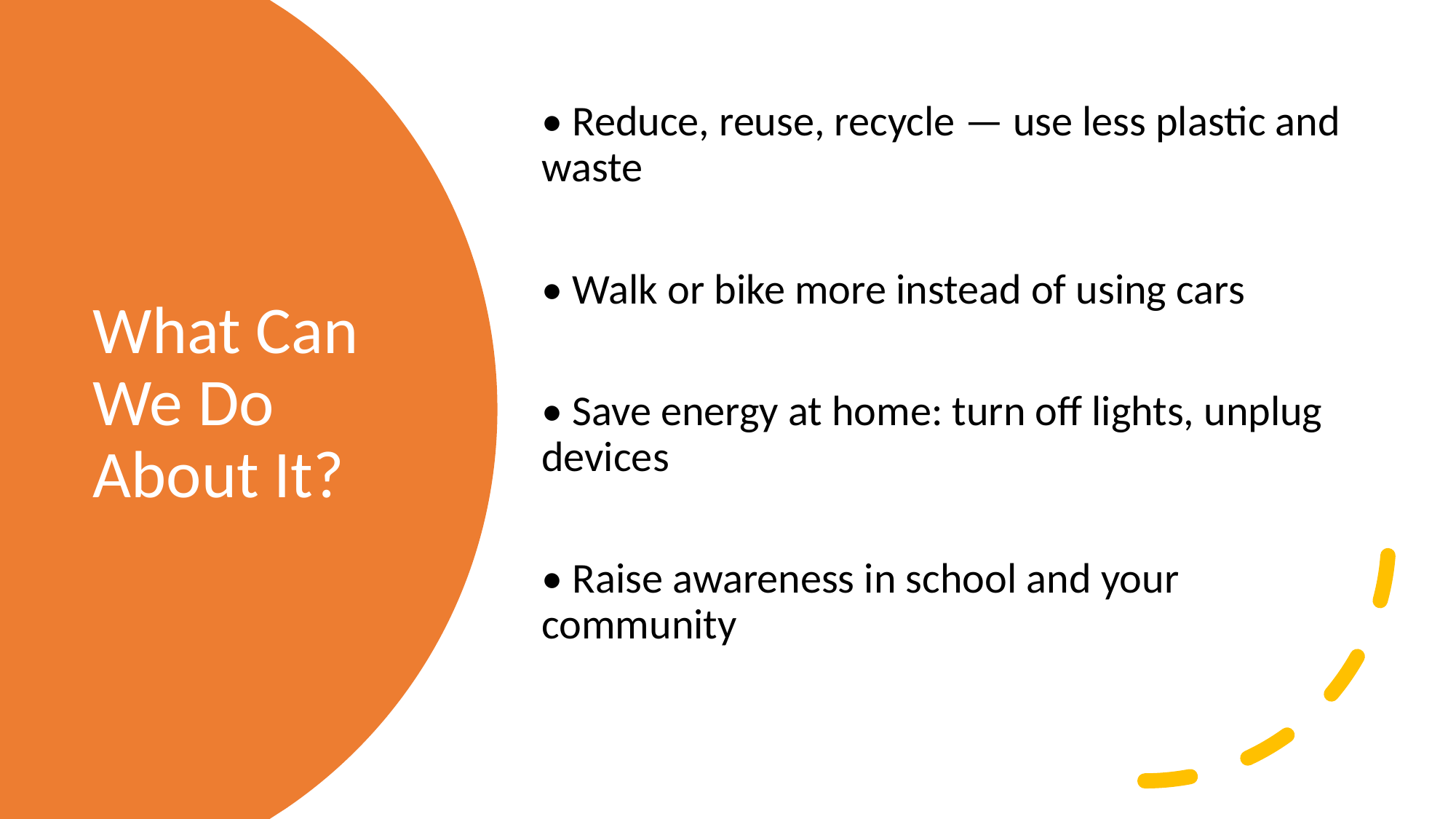

• Reduce, reuse, recycle — use less plastic and waste

• Walk or bike more instead of using cars

• Save energy at home: turn off lights, unplug devices

• Raise awareness in school and your community

# What Can We Do About It?